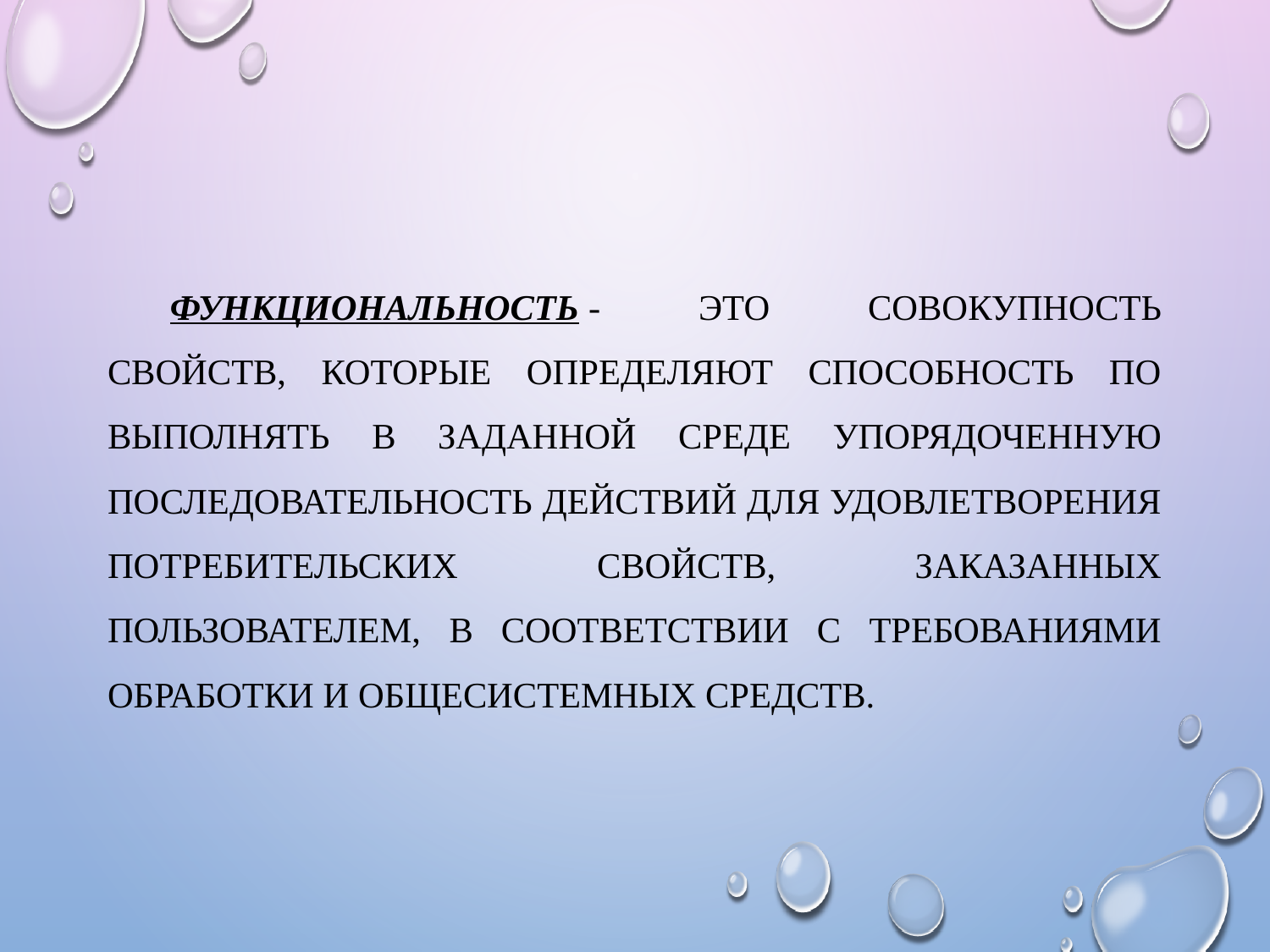

Функциональность - это совокупность свойств, которые определяют способность ПО выполнять в заданной среде упорядоченную последовательность действий для удовлетворения потребительских свойств, заказанных пользователем, в соответствии с требованиями обработки и общесистемных средств.